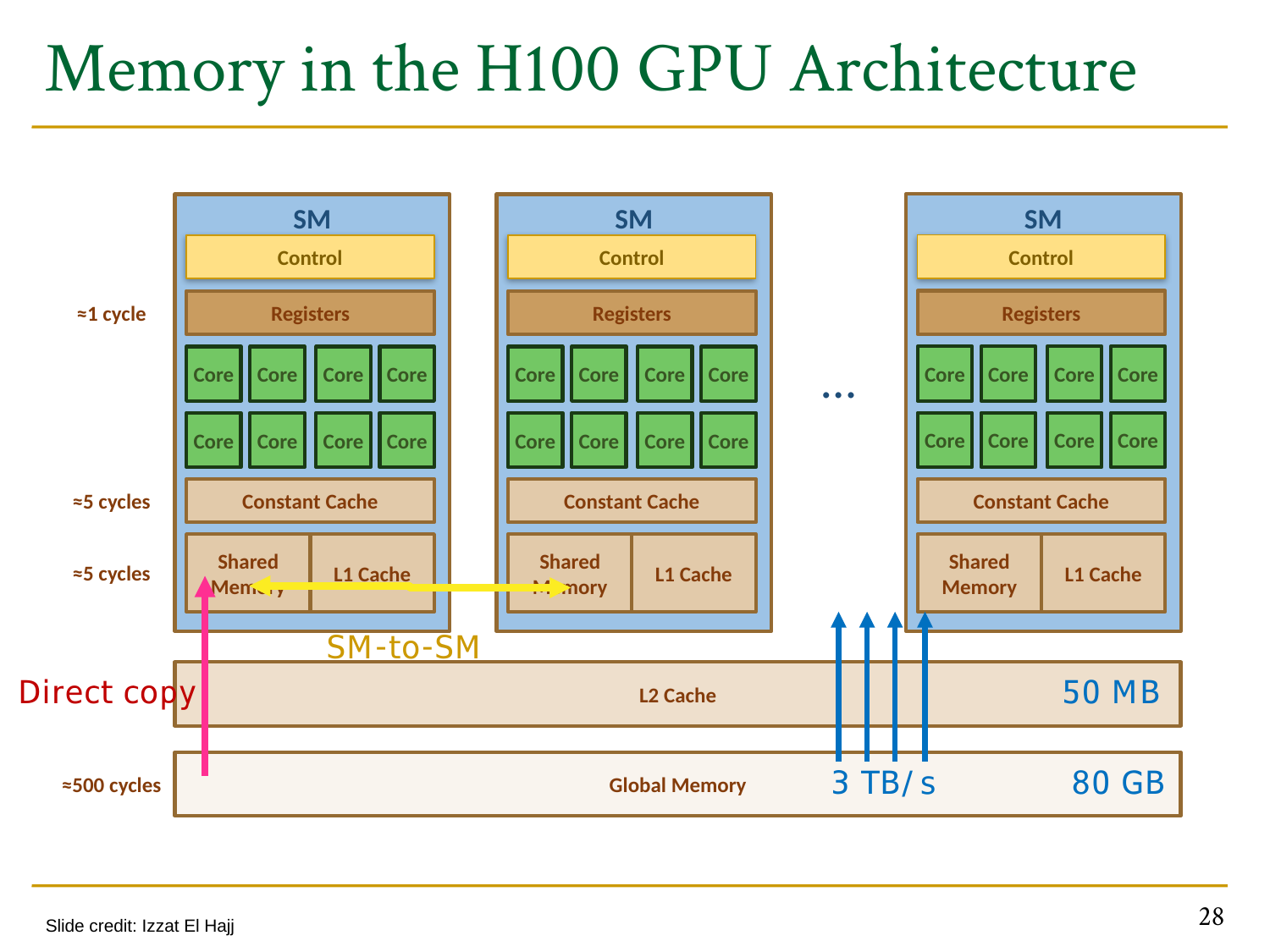

# Memory in the H100 GPU Architecture
SM
SM
SM
Control
Control
Control
…
Core
Core
Core
Core
Core
Core
Core
Core
Core
Core
Core
Core
Core
Core
Core
Core
Core
Core
Core
Core
Core
Core
Core
Core
Registers
Registers
Registers
≈1 cycle
Constant Cache
Constant Cache
Constant Cache
≈5 cycles
Shared Memory
L1 Cache
Shared Memory
L1 Cache
Shared Memory
L1 Cache
≈5 cycles
Direct copy
SM-to-SM
3 TB/s
L2 Cache
50 MB
Global Memory
80 GB
≈500 cycles
28
Slide credit: Izzat El Hajj